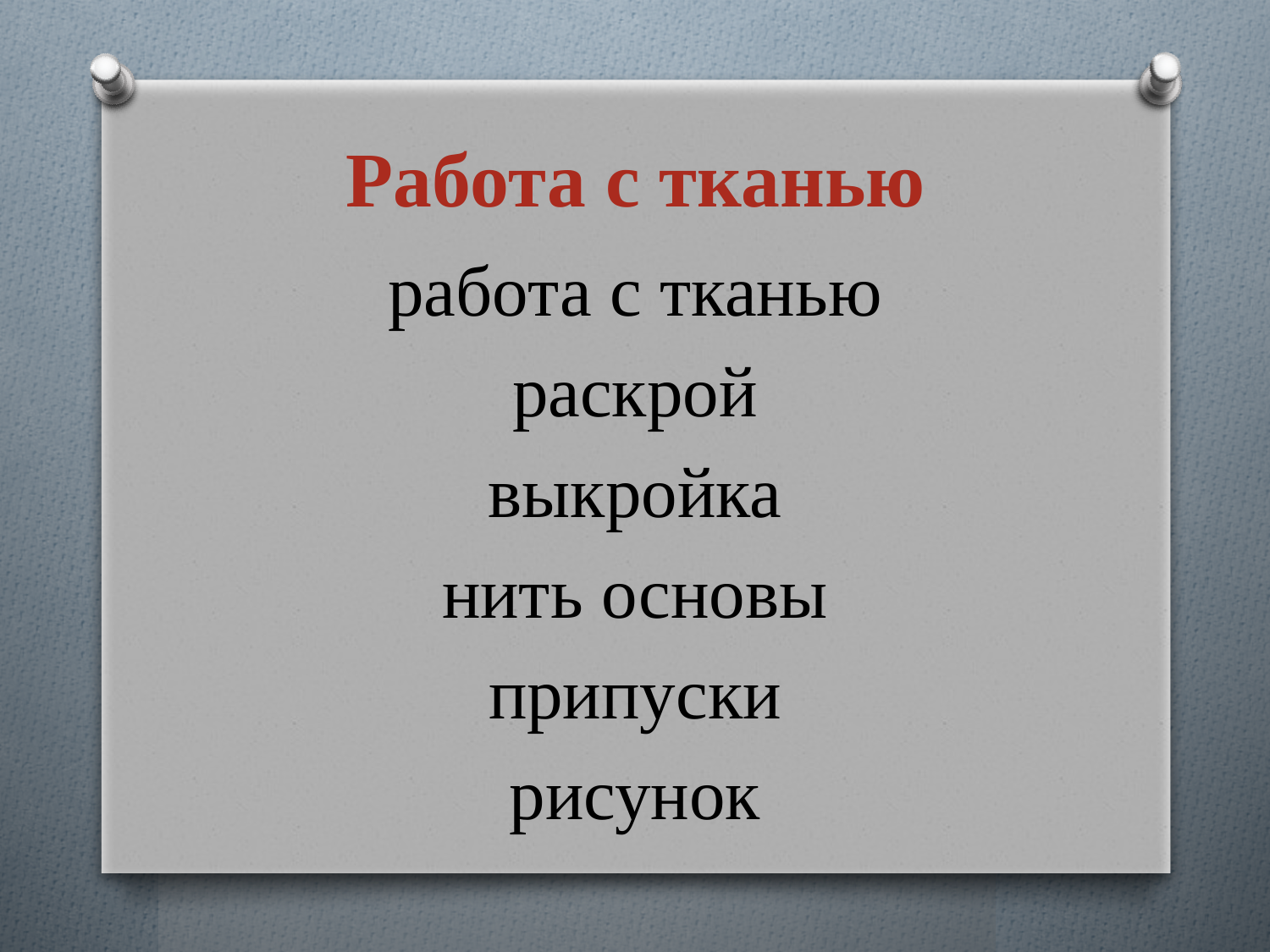

# Работа с тканью
работа с тканью
раскрой
выкройка
нить основы
припуски
рисунок